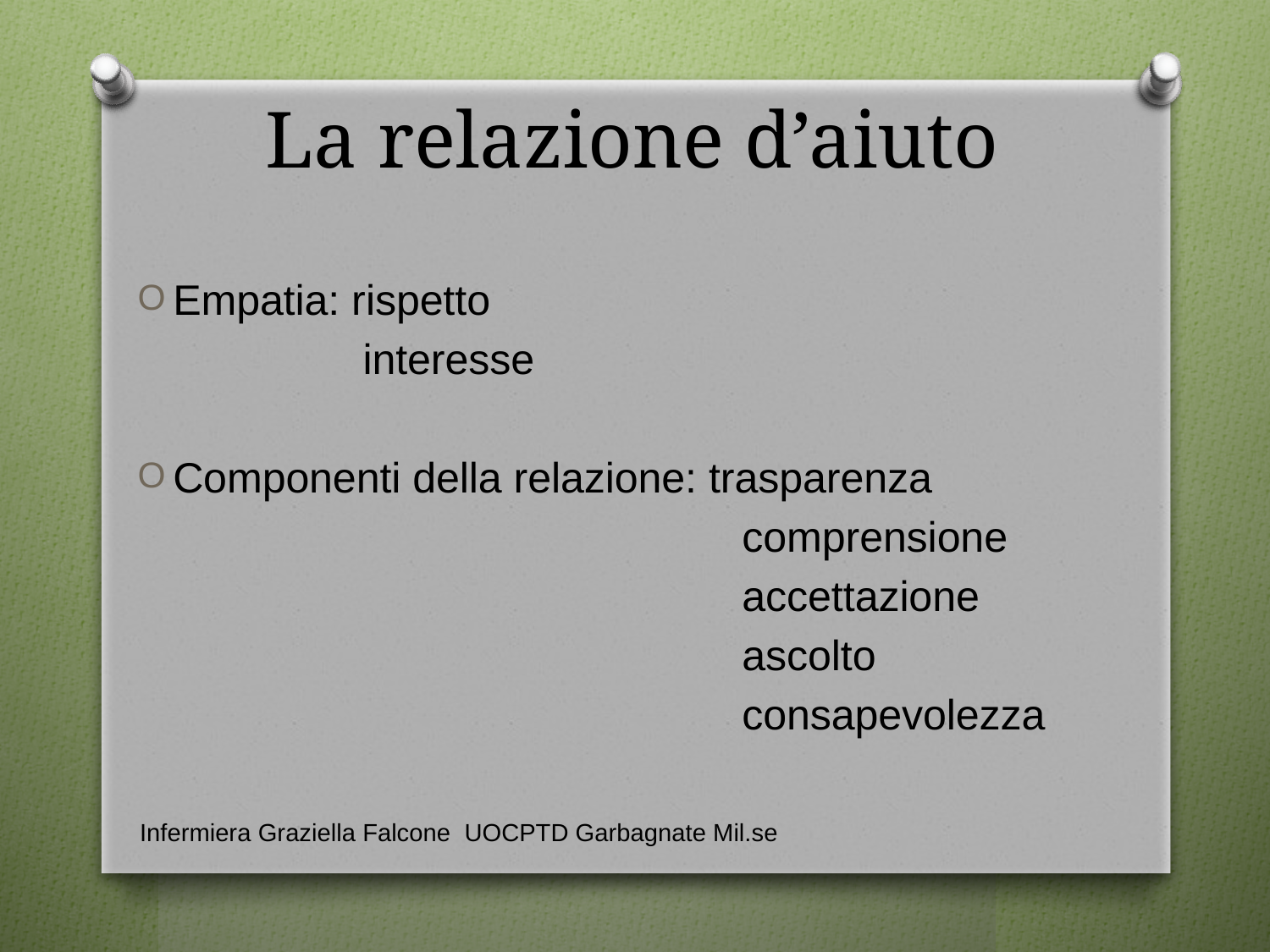

# La relazione d’aiuto
Empatia: rispetto
                   interesse

Componenti della relazione: trasparenza
                                                   comprensione
                                                   accettazione
                                                   ascolto
                                                   consapevolezza
Infermiera Graziella Falcone  UOCPTD Garbagnate Mil.se